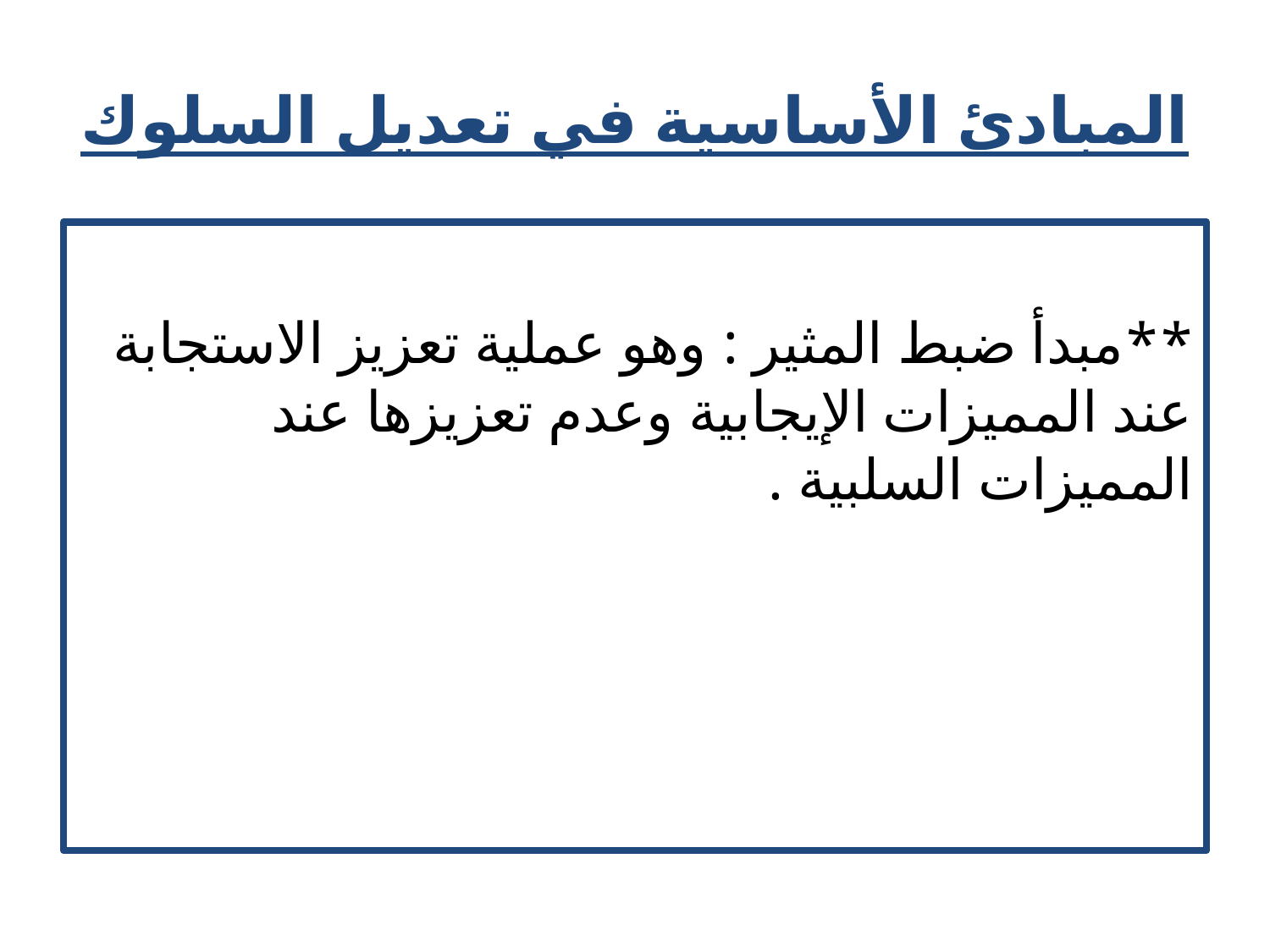

# المبادئ الأساسية في تعديل السلوك

**مبدأ ضبط المثير : وهو عملية تعزيز الاستجابة عند المميزات الإيجابية وعدم تعزيزها عند المميزات السلبية .